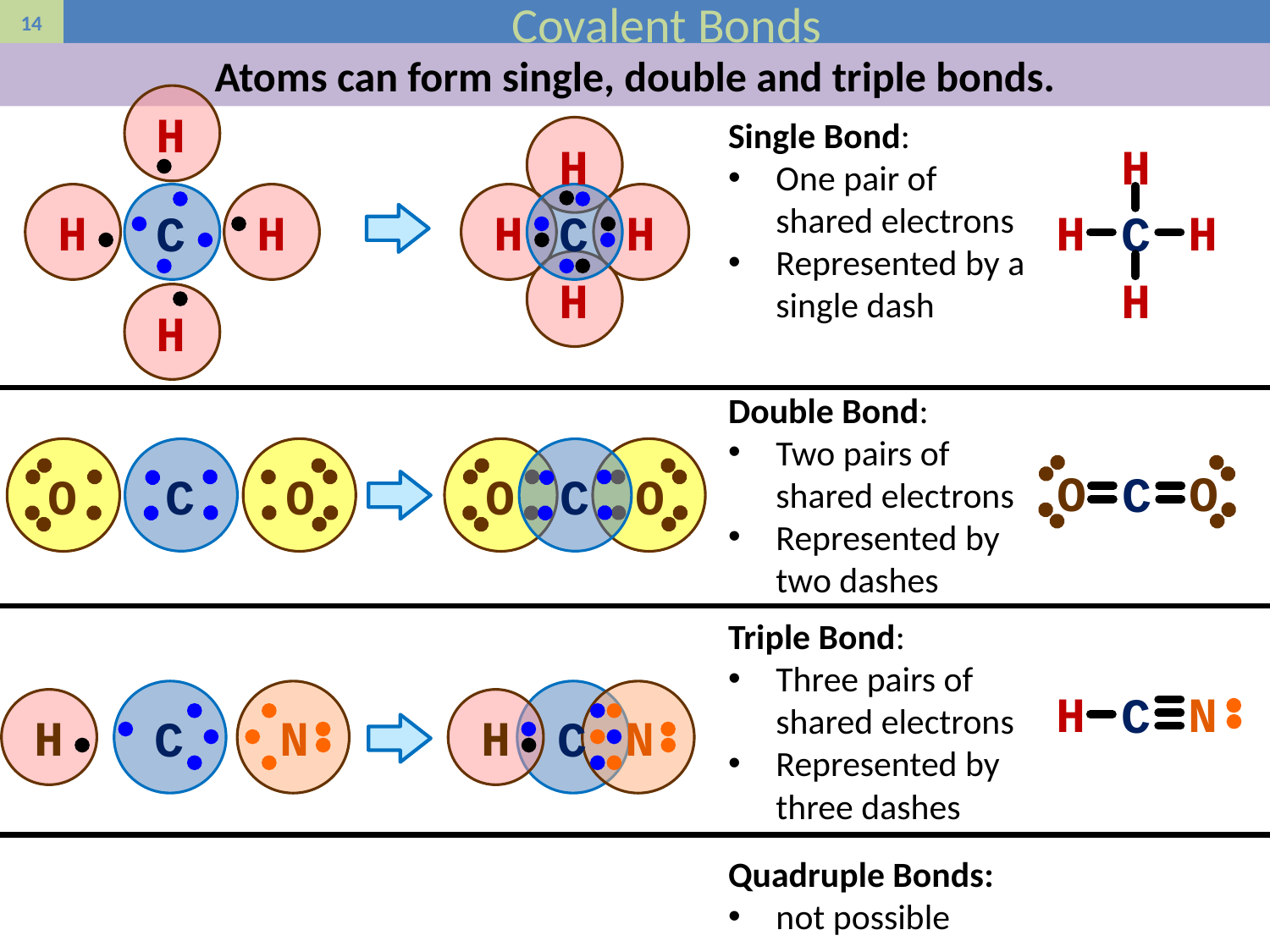

# Covalent Bonds
Atoms can form single, double and triple bonds.

H

Single Bond:
One pair of shared electrons
Represented by a single dash

H

H
H
C

H
H
H
H
C
H

H

H

C

H
Double Bond:
Two pairs of shared electrons
Represented by two dashes

O

O

O

O

C

C

O
O
C

Triple Bond:
Three pairs of shared electrons
Represented by three dashes

C

N

H

H
N
C

N
H
C

Quadruple Bonds:
not possible